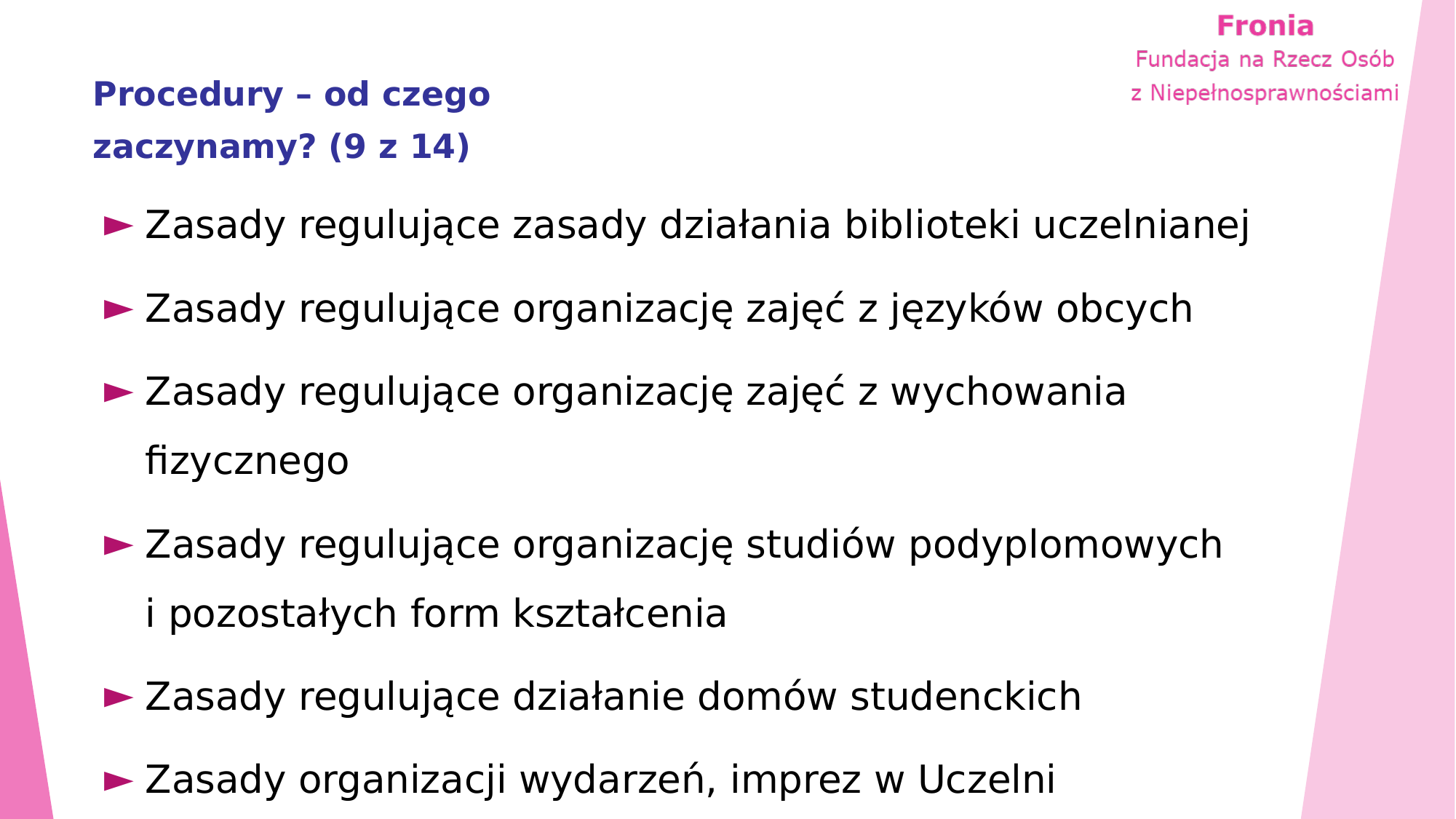

# Procedury – od czego zaczynamy? (9 z 14)

Zasady regulujące zasady działania biblioteki uczelnianej
Zasady regulujące organizację zajęć z języków obcych
Zasady regulujące organizację zajęć z wychowania fizycznego
Zasady regulujące organizację studiów podyplomowych i pozostałych form kształcenia
Zasady regulujące działanie domów studenckich
Zasady organizacji wydarzeń, imprez w Uczelni